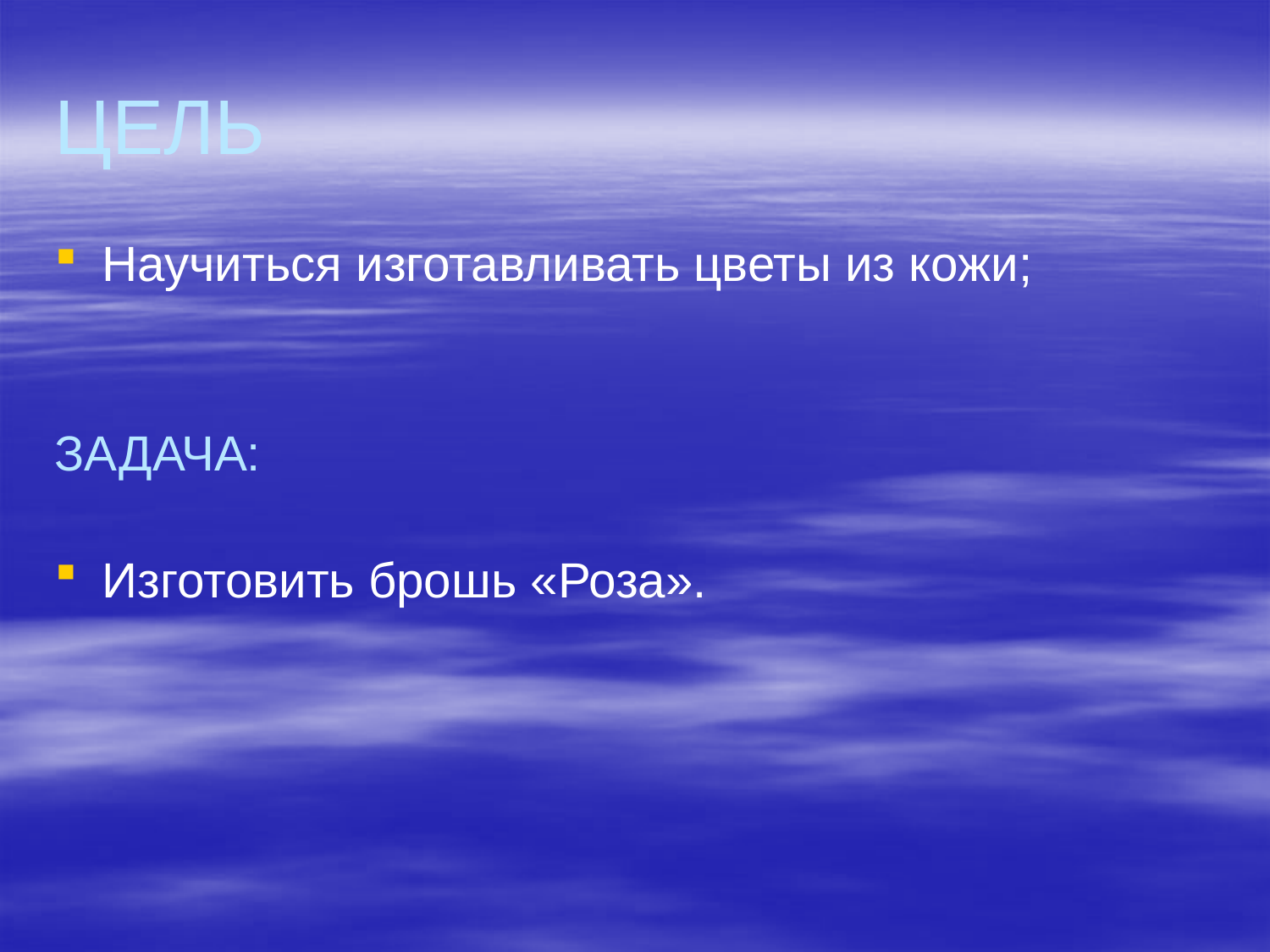

# ЦЕЛЬ
Научиться изготавливать цветы из кожи;

ЗАДАЧА:

Изготовить брошь «Роза».